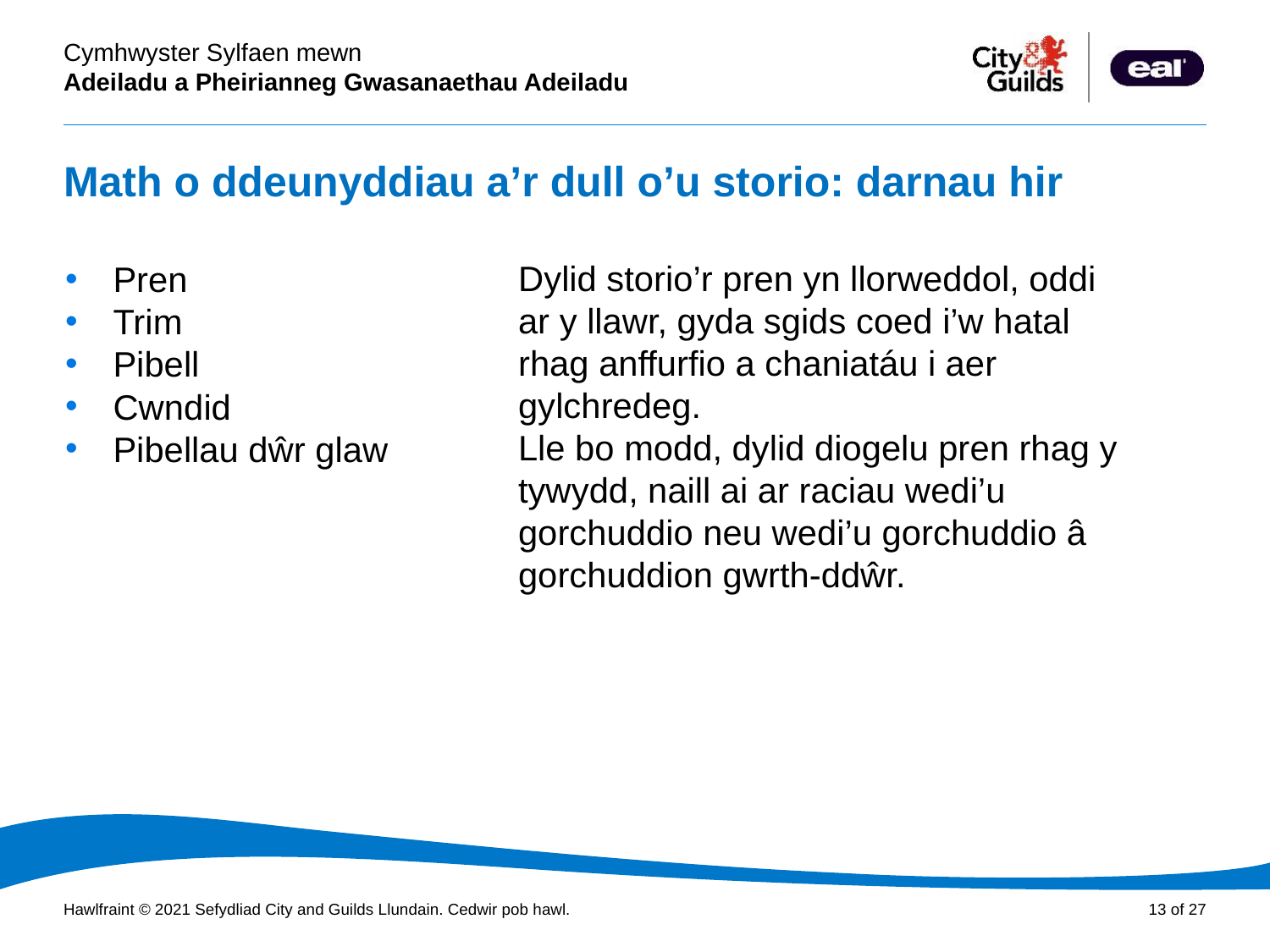

# Math o ddeunyddiau a’r dull o’u storio: darnau hir

Cyflwyniad PowerPoint
Dylid storio’r pren yn llorweddol, oddi ar y llawr, gyda sgids coed i’w hatal rhag anffurfio a chaniatáu i aer gylchredeg.
Lle bo modd, dylid diogelu pren rhag y tywydd, naill ai ar raciau wedi’u gorchuddio neu wedi’u gorchuddio â gorchuddion gwrth-ddŵr.
Pren
Trim
Pibell
Cwndid
Pibellau dŵr glaw